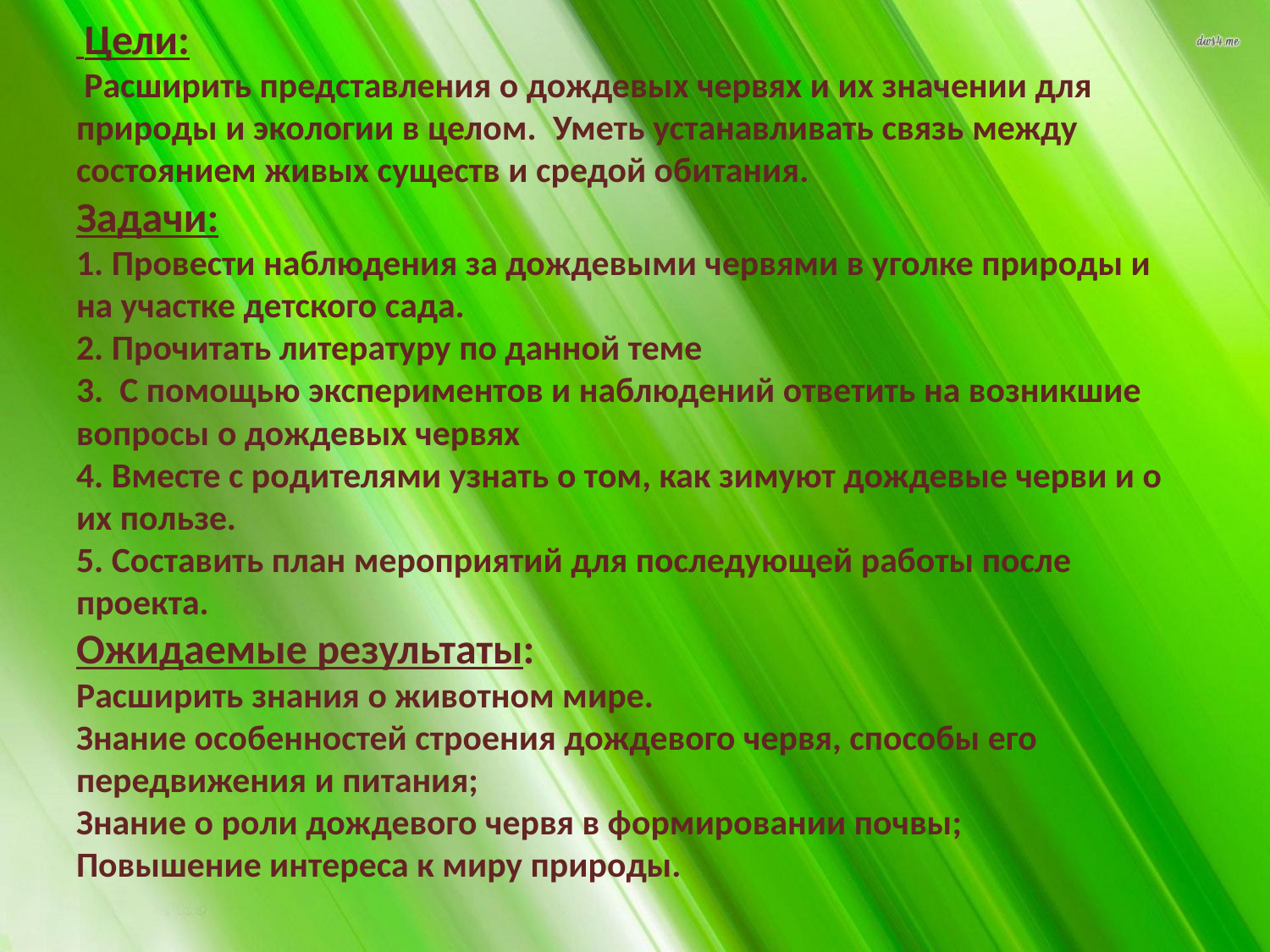

# Цели: Расширить представления о дождевых червях и их значении для природы и экологии в целом.  Уметь устанавливать связь между состоянием живых существ и средой обитания.  Задачи: 1. Провести наблюдения за дождевыми червями в уголке природы и на участке детского сада. 2. Прочитать литературу по данной теме 3.  С помощью экспериментов и наблюдений ответить на возникшие вопросы о дождевых червях 4. Вместе с родителями узнать о том, как зимуют дождевые черви и о их пользе. 5. Составить план мероприятий для последующей работы после проекта. Ожидаемые результаты: Расширить знания о животном мире. Знание особенностей строения дождевого червя, способы его передвижения и питания; Знание о роли дождевого червя в формировании почвы; Повышение интереса к миру природы.